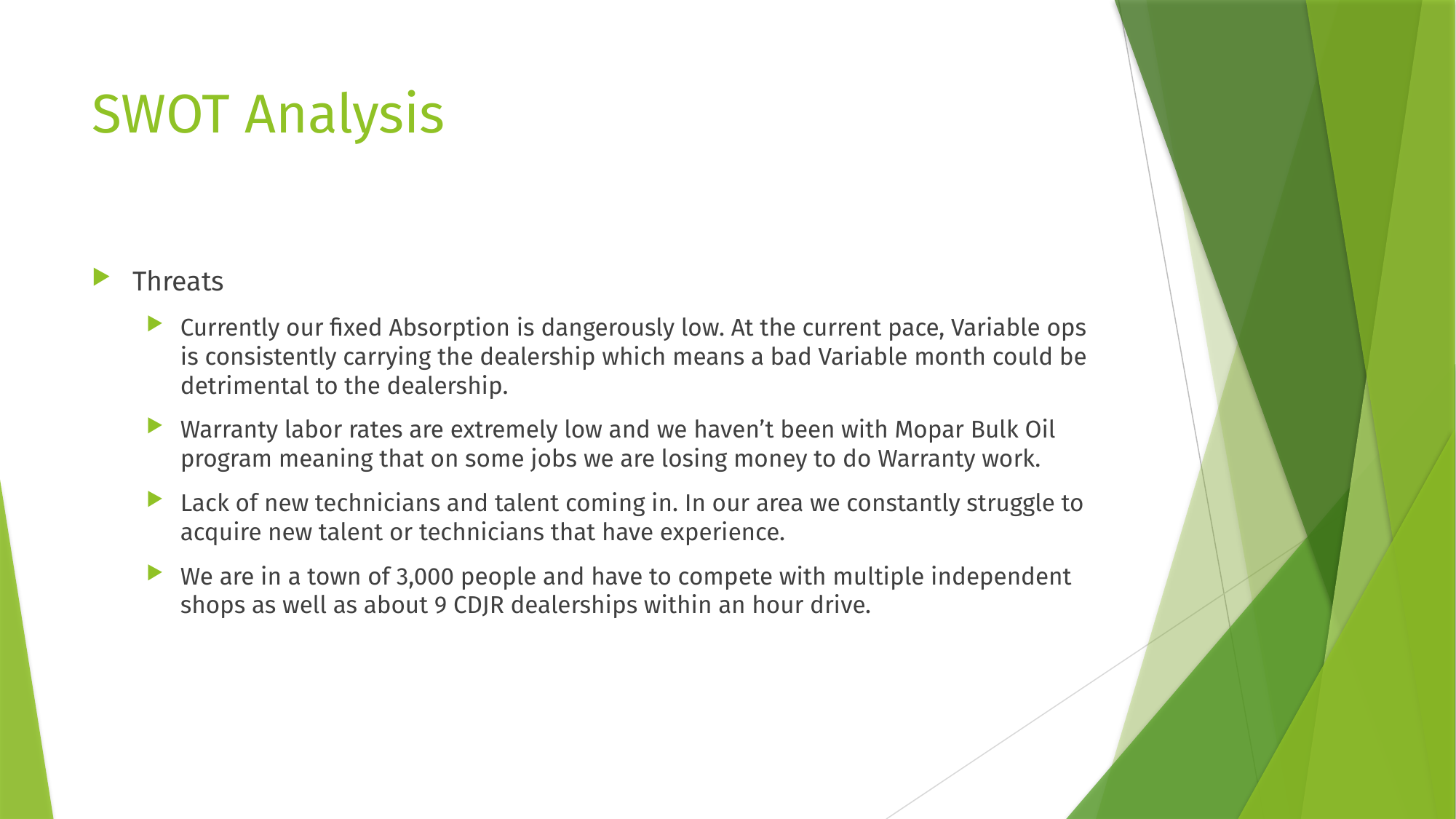

# SWOT Analysis
Threats
Currently our fixed Absorption is dangerously low. At the current pace, Variable ops is consistently carrying the dealership which means a bad Variable month could be detrimental to the dealership.
Warranty labor rates are extremely low and we haven’t been with Mopar Bulk Oil program meaning that on some jobs we are losing money to do Warranty work.
Lack of new technicians and talent coming in. In our area we constantly struggle to acquire new talent or technicians that have experience.
We are in a town of 3,000 people and have to compete with multiple independent shops as well as about 9 CDJR dealerships within an hour drive.